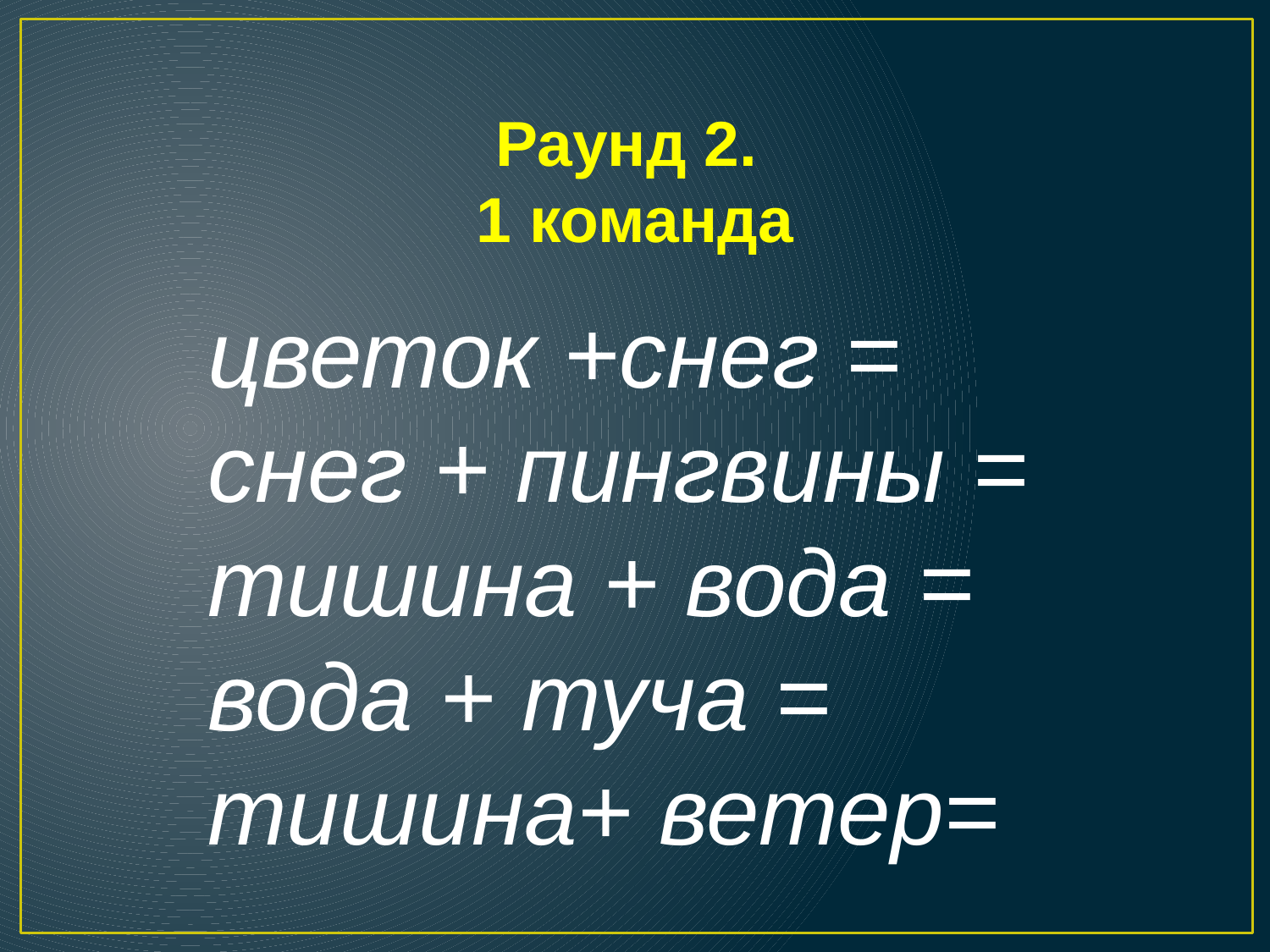

Раунд 2.
1 команда

цветок +снег =
снег + пингвины =
тишина + вода =
вода + туча =
тишина+ ветер=